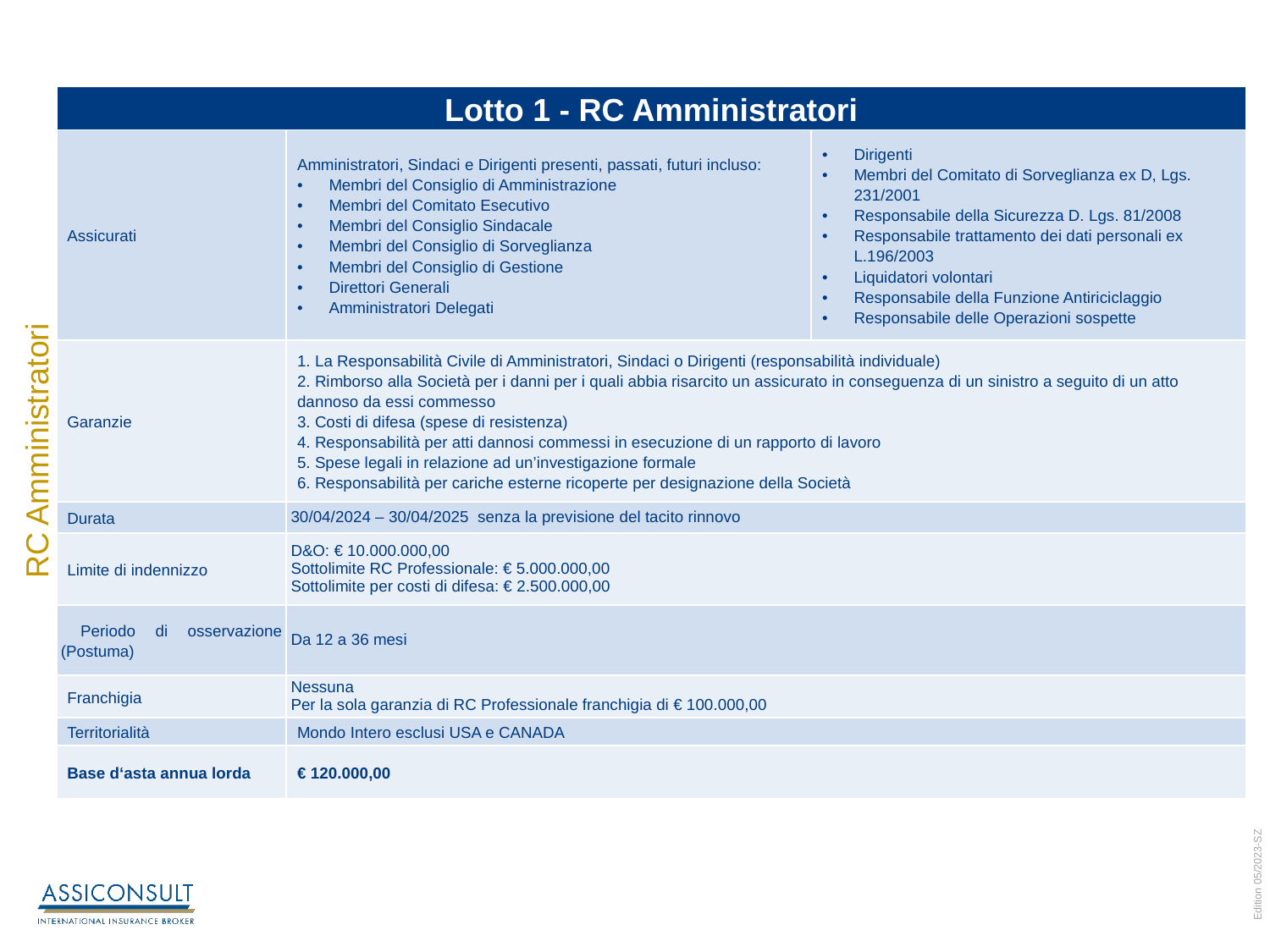

| Lotto 1 - RC Amministratori |  |  |
| --- | --- | --- |
| Assicurati | Amministratori, Sindaci e Dirigenti presenti, passati, futuri incluso: Membri del Consiglio di Amministrazione Membri del Comitato Esecutivo Membri del Consiglio Sindacale Membri del Consiglio di Sorveglianza Membri del Consiglio di Gestione Direttori Generali Amministratori Delegati | Dirigenti Membri del Comitato di Sorveglianza ex D, Lgs. 231/2001 Responsabile della Sicurezza D. Lgs. 81/2008 Responsabile trattamento dei dati personali ex L.196/2003 Liquidatori volontari Responsabile della Funzione Antiriciclaggio Responsabile delle Operazioni sospette |
| Garanzie | 1. La Responsabilità Civile di Amministratori, Sindaci o Dirigenti (responsabilità individuale) 2. Rimborso alla Società per i danni per i quali abbia risarcito un assicurato in conseguenza di un sinistro a seguito di un atto dannoso da essi commesso 3. Costi di difesa (spese di resistenza) 4. Responsabilità per atti dannosi commessi in esecuzione di un rapporto di lavoro 5. Spese legali in relazione ad un’investigazione formale 6. Responsabilità per cariche esterne ricoperte per designazione della Società |  |
| Durata | 30/04/2024 – 30/04/2025 senza la previsione del tacito rinnovo |  |
| Limite di indennizzo | D&O: € 10.000.000,00 Sottolimite RC Professionale: € 5.000.000,00 Sottolimite per costi di difesa: € 2.500.000,00 |  |
| Periodo di osservazione (Postuma) | Da 12 a 36 mesi |  |
| Franchigia | Nessuna Per la sola garanzia di RC Professionale franchigia di € 100.000,00 |  |
| Territorialità | Mondo Intero esclusi USA e CANADA |  |
| Base d‘asta annua lorda | € 120.000,00 |  |
RC Amministratori